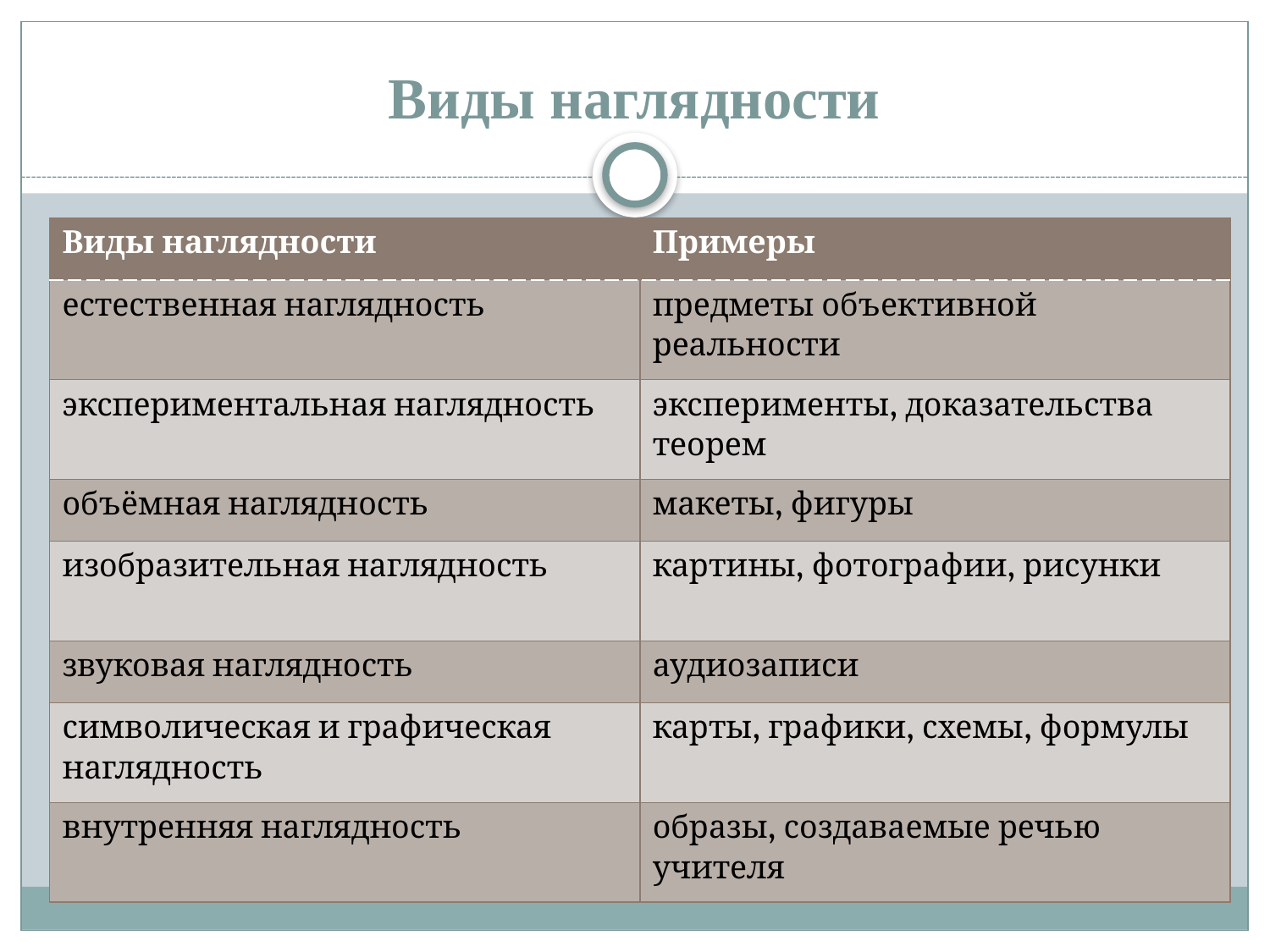

# Виды наглядности

| Виды наглядности | Примеры |
| --- | --- |
| естественная наглядность | предметы объективной реальности |
| экспериментальная наглядность | эксперименты, доказательства теорем |
| объёмная наглядность | макеты, фигуры |
| изобразительная наглядность | картины, фотографии, рисунки |
| звуковая наглядность | аудиозаписи |
| символическая и графическая наглядность | карты, графики, схемы, формулы |
| внутренняя наглядность | образы, создаваемые речью учителя |